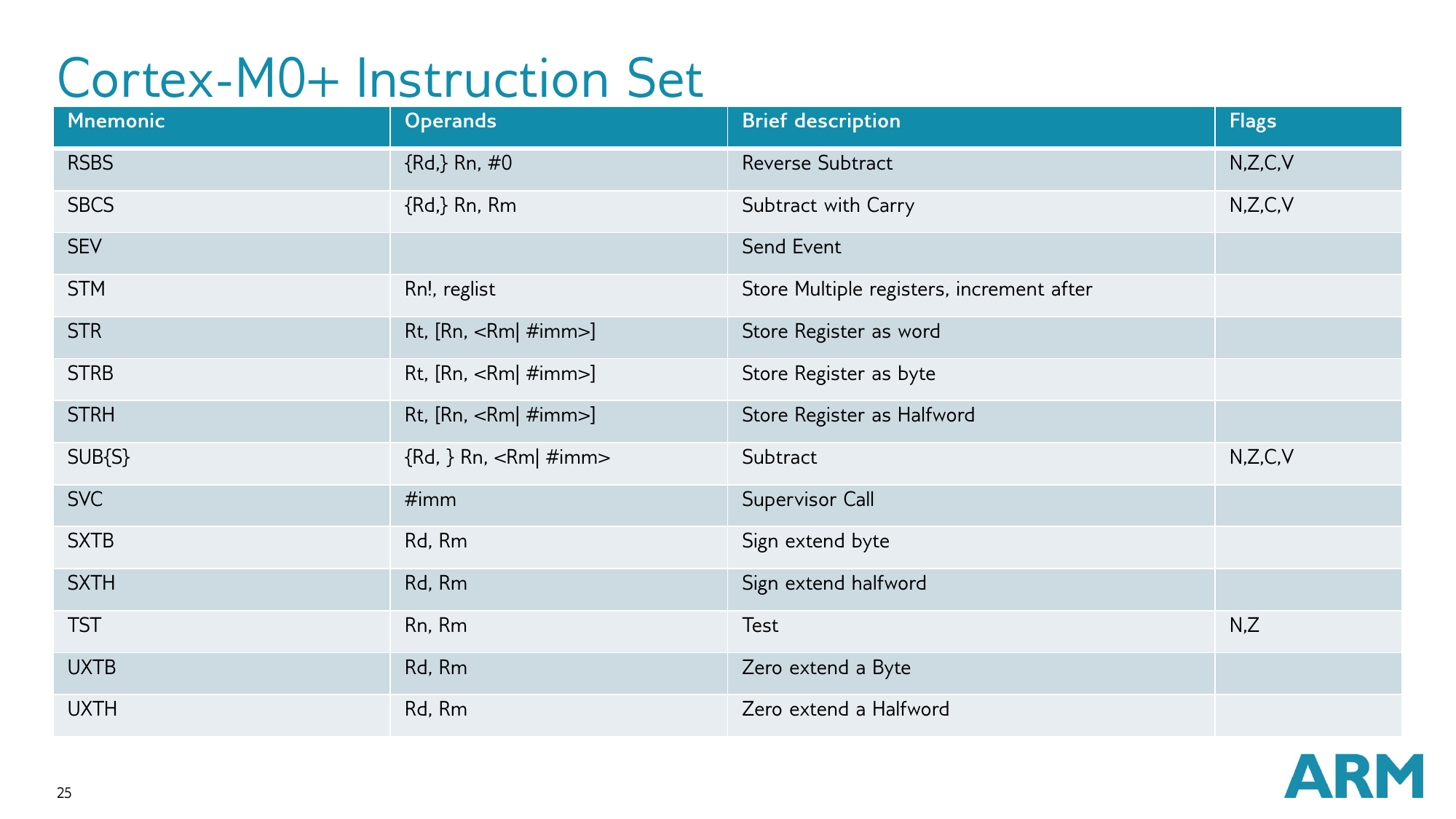

# Cortex-M0+ Instruction Set
| Mnemonic | Operands | Brief description | Flags |
| --- | --- | --- | --- |
| RSBS | {Rd,} Rn, #0 | Reverse Subtract | N,Z,C,V |
| SBCS | {Rd,} Rn, Rm | Subtract with Carry | N,Z,C,V |
| SEV |  | Send Event |  |
| STM | Rn!, reglist | Store Multiple registers, increment after |  |
| STR | Rt, [Rn, <Rm| #imm>] | Store Register as word |  |
| STRB | Rt, [Rn, <Rm| #imm>] | Store Register as byte |  |
| STRH | Rt, [Rn, <Rm| #imm>] | Store Register as Halfword |  |
| SUB{S} | {Rd, } Rn, <Rm| #imm> | Subtract | N,Z,C,V |
| SVC | #imm | Supervisor Call |  |
| SXTB | Rd, Rm | Sign extend byte |  |
| SXTH | Rd, Rm | Sign extend halfword |  |
| TST | Rn, Rm | Test | N,Z |
| UXTB | Rd, Rm | Zero extend a Byte |  |
| UXTH | Rd, Rm | Zero extend a Halfword |  |